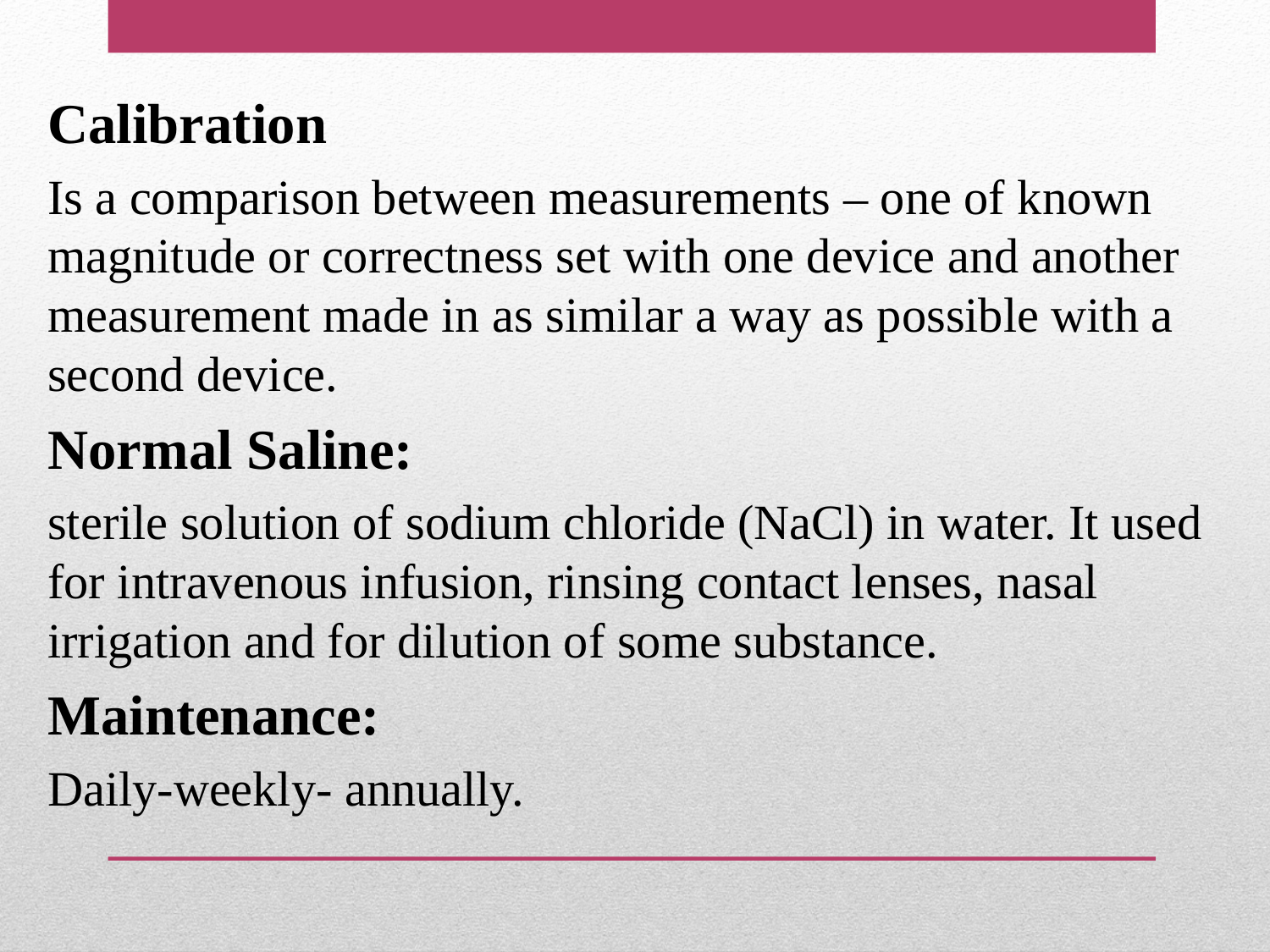

Calibration
Is a comparison between measurements – one of known magnitude or correctness set with one device and another measurement made in as similar a way as possible with a second device.
Normal Saline:
sterile solution of sodium chloride (NaCl) in water. It used for intravenous infusion, rinsing contact lenses, nasal irrigation and for dilution of some substance.
Maintenance:
Daily-weekly- annually.

#